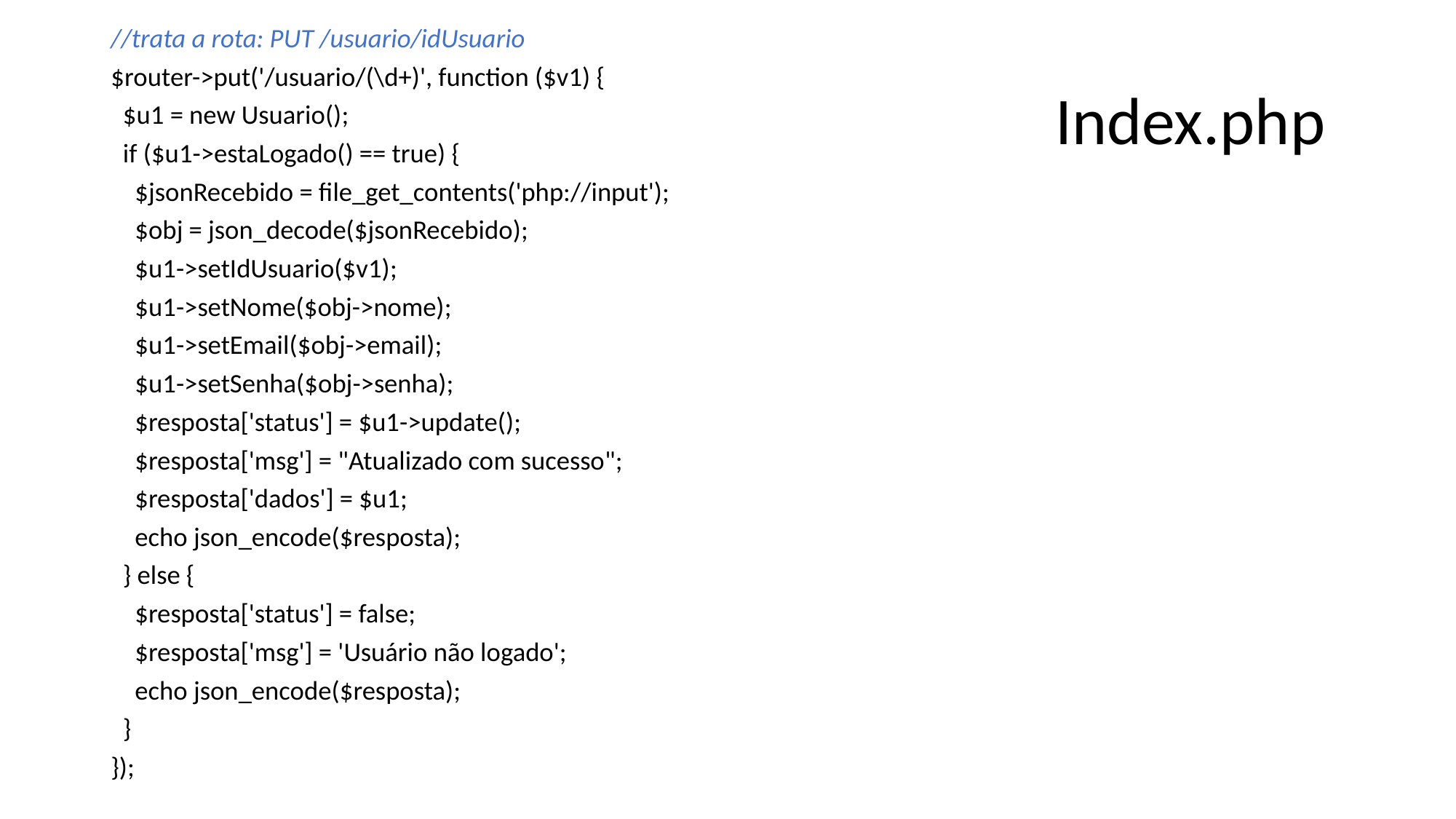

//trata a rota: PUT /usuario/idUsuario
$router->put('/usuario/(\d+)', function ($v1) {
  $u1 = new Usuario();
  if ($u1->estaLogado() == true) {
    $jsonRecebido = file_get_contents('php://input');
    $obj = json_decode($jsonRecebido);
    $u1->setIdUsuario($v1);
    $u1->setNome($obj->nome);
    $u1->setEmail($obj->email);
    $u1->setSenha($obj->senha);
    $resposta['status'] = $u1->update();
    $resposta['msg'] = "Atualizado com sucesso";
    $resposta['dados'] = $u1;
    echo json_encode($resposta);
  } else {
    $resposta['status'] = false;
    $resposta['msg'] = 'Usuário não logado';
    echo json_encode($resposta);
  }
});
# Index.php